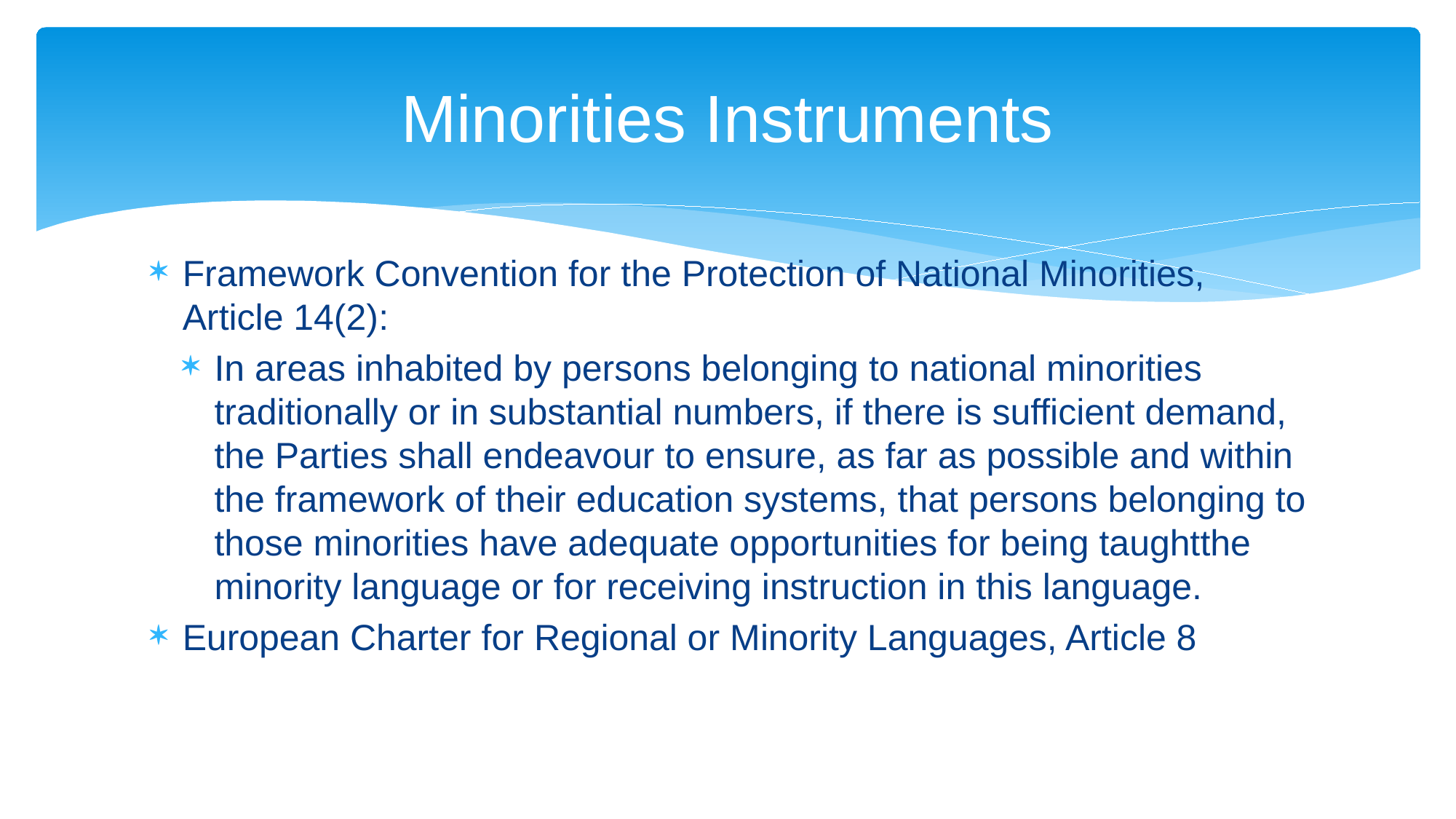

# Minorities Instruments
Framework Convention for the Protection of National Minorities, Article 14(2):
In areas inhabited by persons belonging to national minorities traditionally or in substantial numbers, if there is sufficient demand, the Parties shall endeavour to ensure, as far as possible and within the framework of their education systems, that persons belonging to those minorities have adequate opportunities for being taughtthe minority language or for receiving instruction in this language.
European Charter for Regional or Minority Languages, Article 8